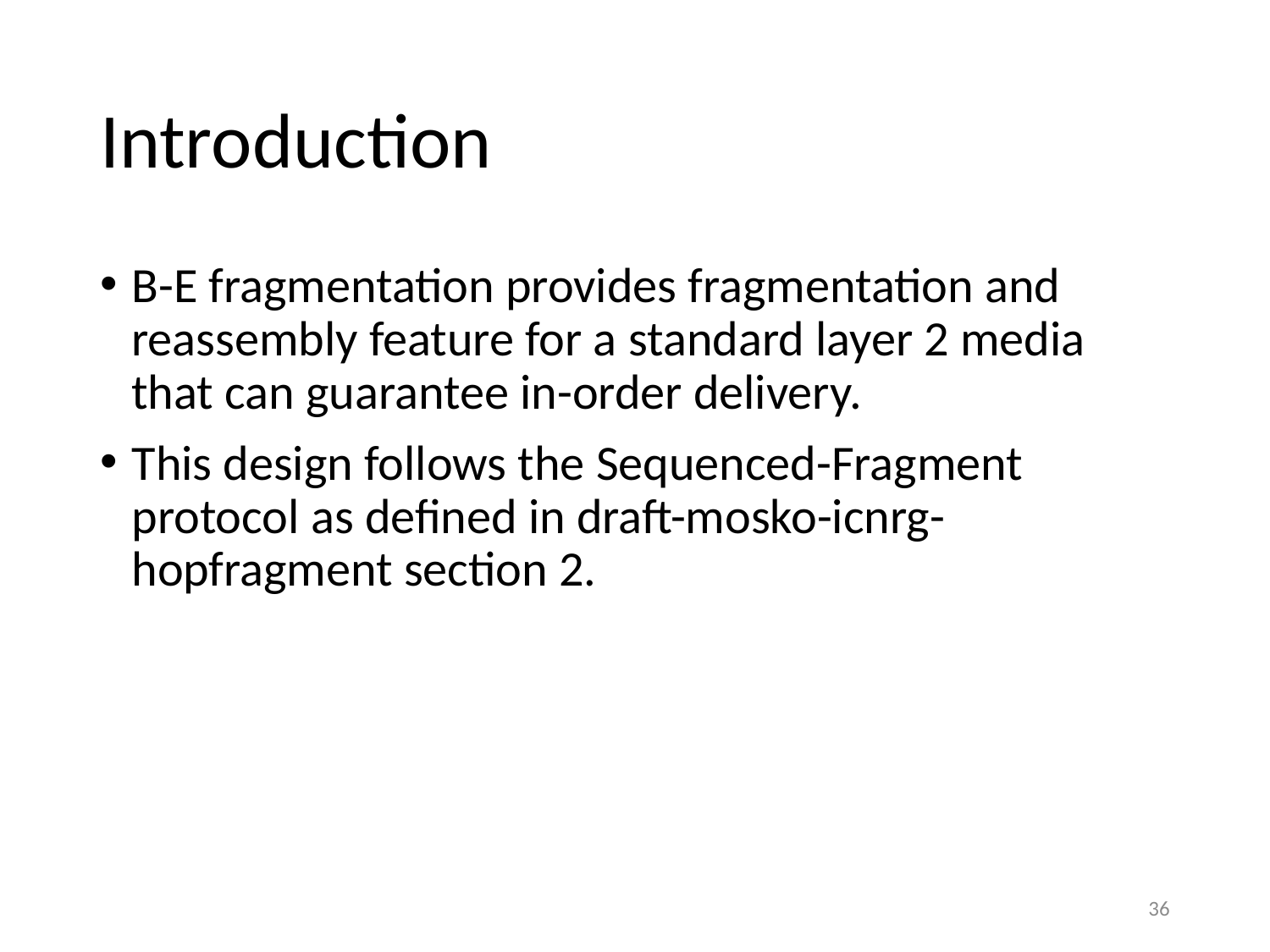

# Introduction
B-E fragmentation provides fragmentation and reassembly feature for a standard layer 2 media that can guarantee in-order delivery.
This design follows the Sequenced-Fragment protocol as defined in draft-mosko-icnrg-hopfragment section 2.
36